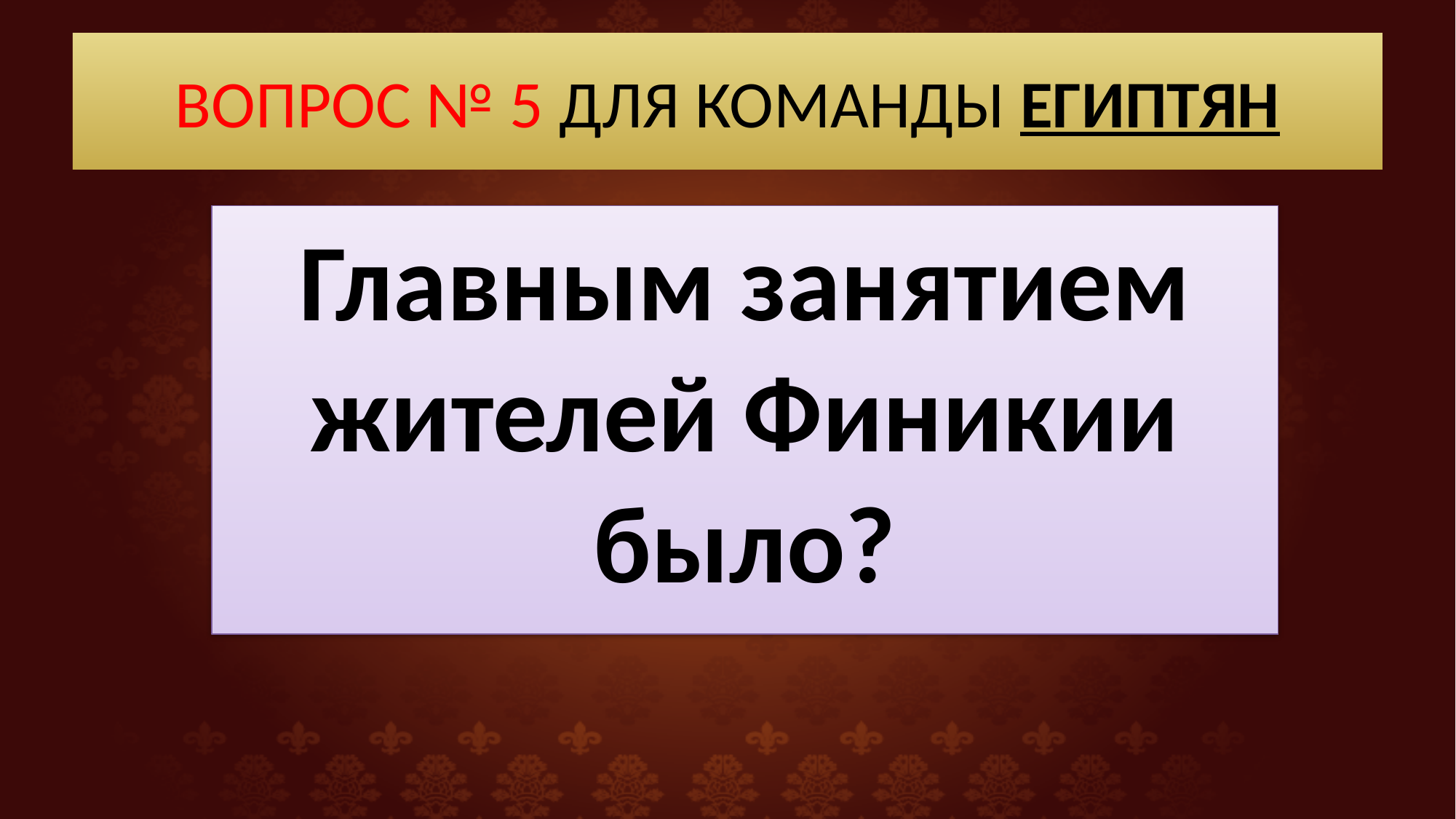

# ВОПРОС № 5 ДЛЯ КОМАНДЫ ЕГИПТЯН
Главным занятием жителей Финикии было?